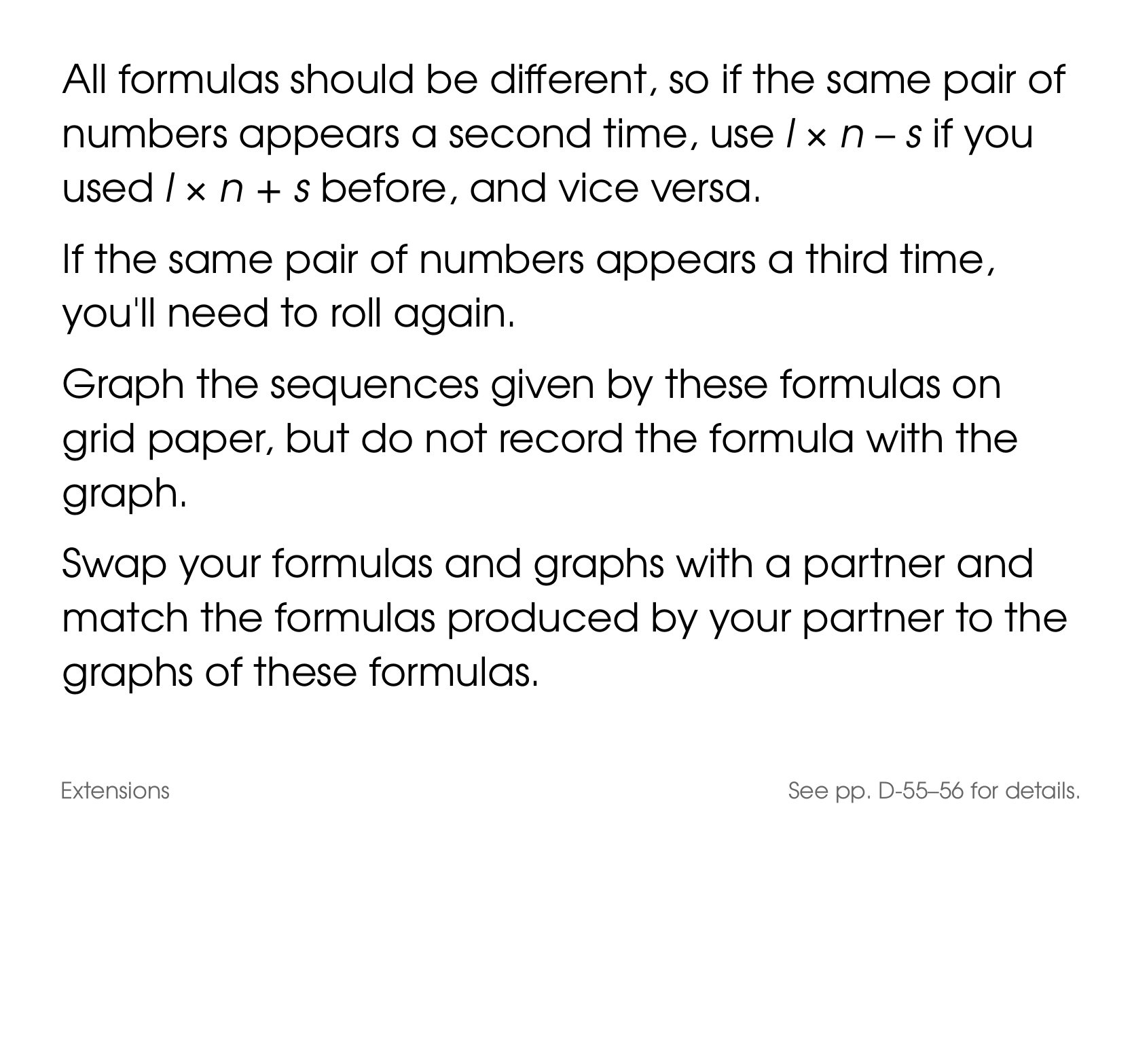

All formulas should be different, so if the same pair of numbers appears a second time, use l × n – s if you used l × n + s before, and vice versa.
If the same pair of numbers appears a third time, you'll need to roll again.
Graph the sequences given by these formulas on grid paper, but do not record the formula with the graph.
Swap your formulas and graphs with a partner and match the formulas produced by your partner to the graphs of these formulas.
Extensions
See pp. D-55–56 for details.